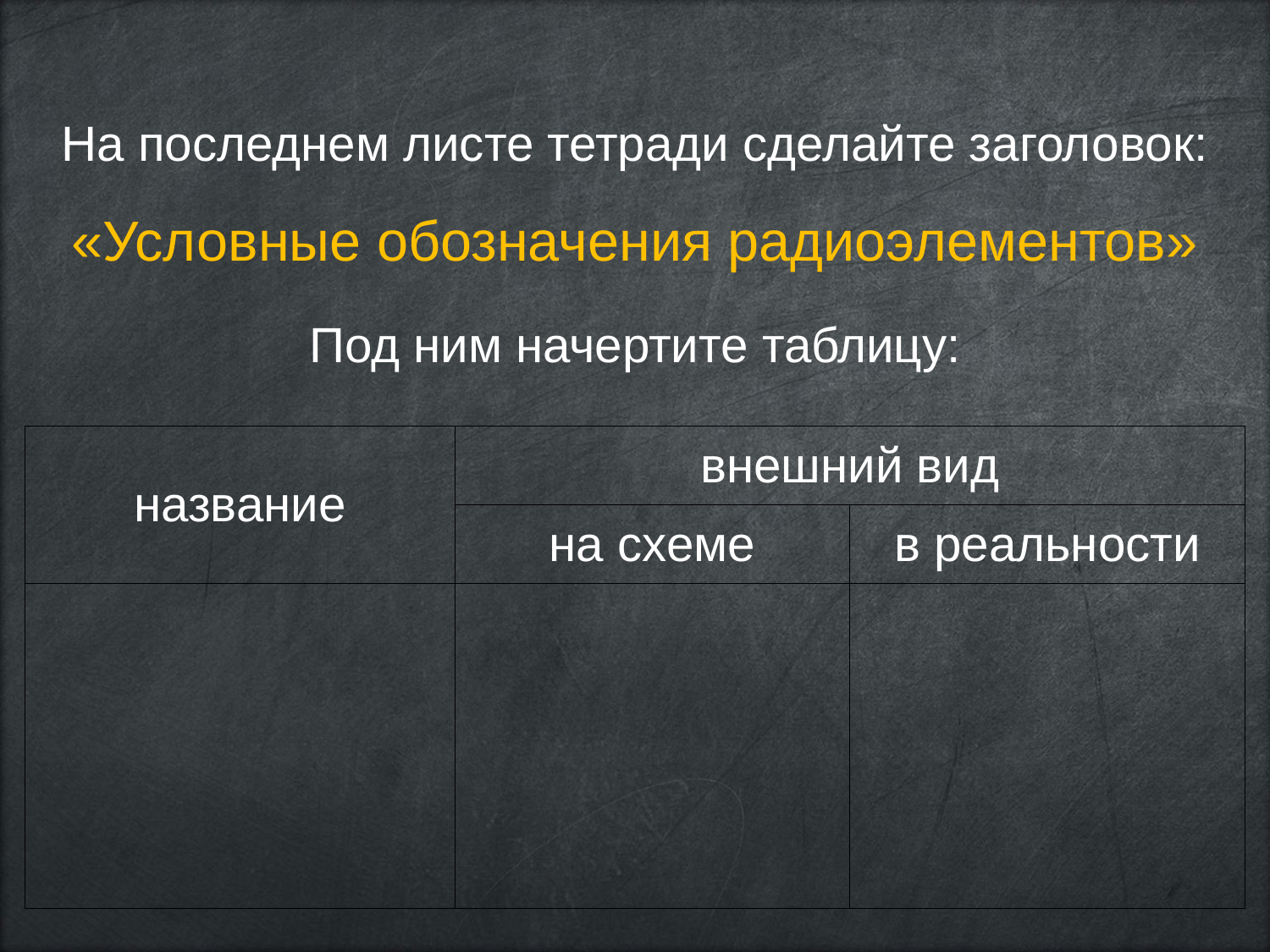

На последнем листе тетради сделайте заголовок:
«Условные обозначения радиоэлементов»
Под ним начертите таблицу:
| название | внешний вид |  |
| --- | --- | --- |
|  | на схеме | в реальности |
|  |  |  |